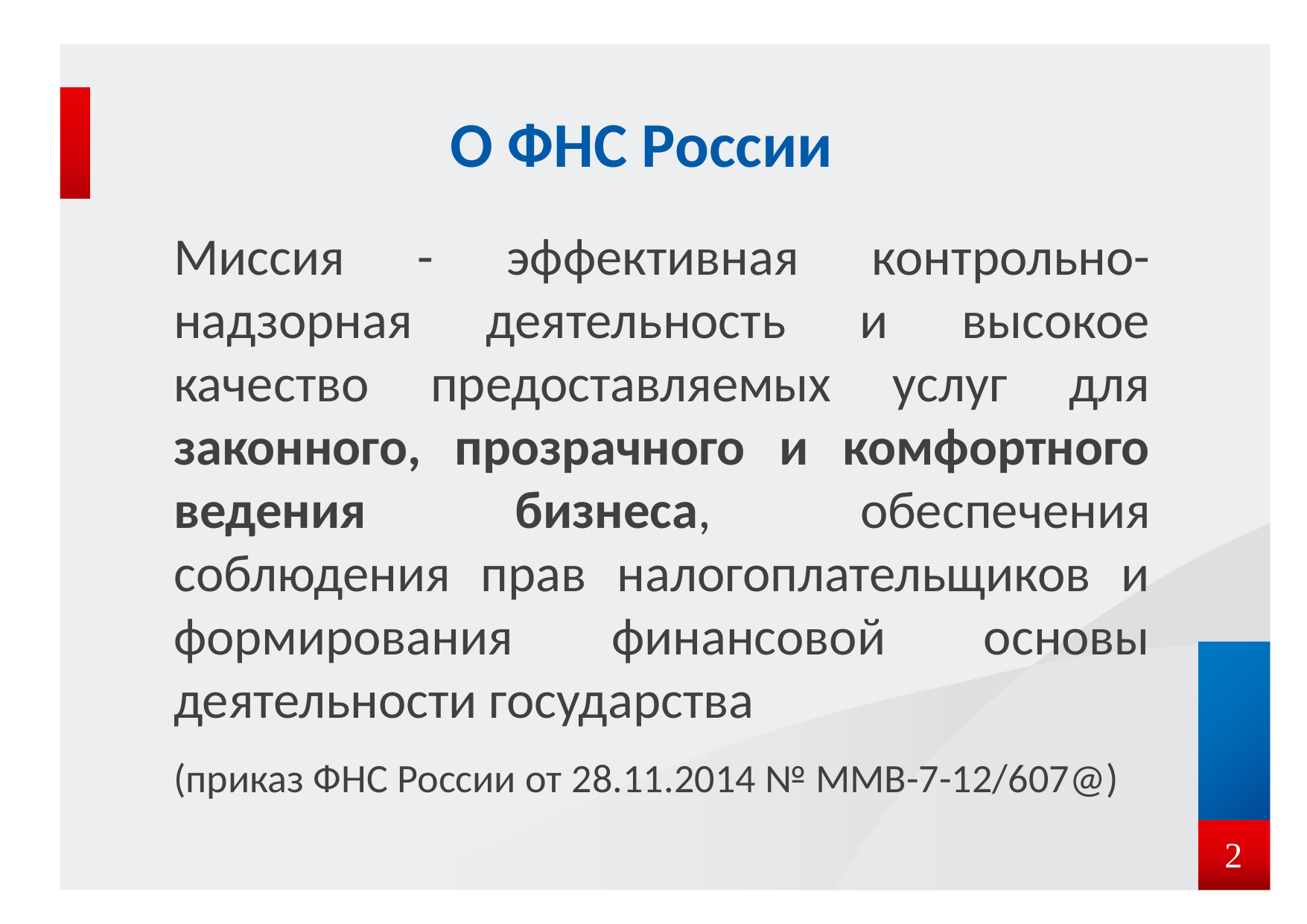

# О ФНС России
Миссия - эффективная контрольно-надзорная деятельность и высокое качество предоставляемых услуг для законного, прозрачного и комфортного ведения бизнеса, обеспечения соблюдения прав налогоплательщиков и формирования финансовой основы деятельности государства
(приказ ФНС России от 28.11.2014 № ММВ-7-12/607@)
2